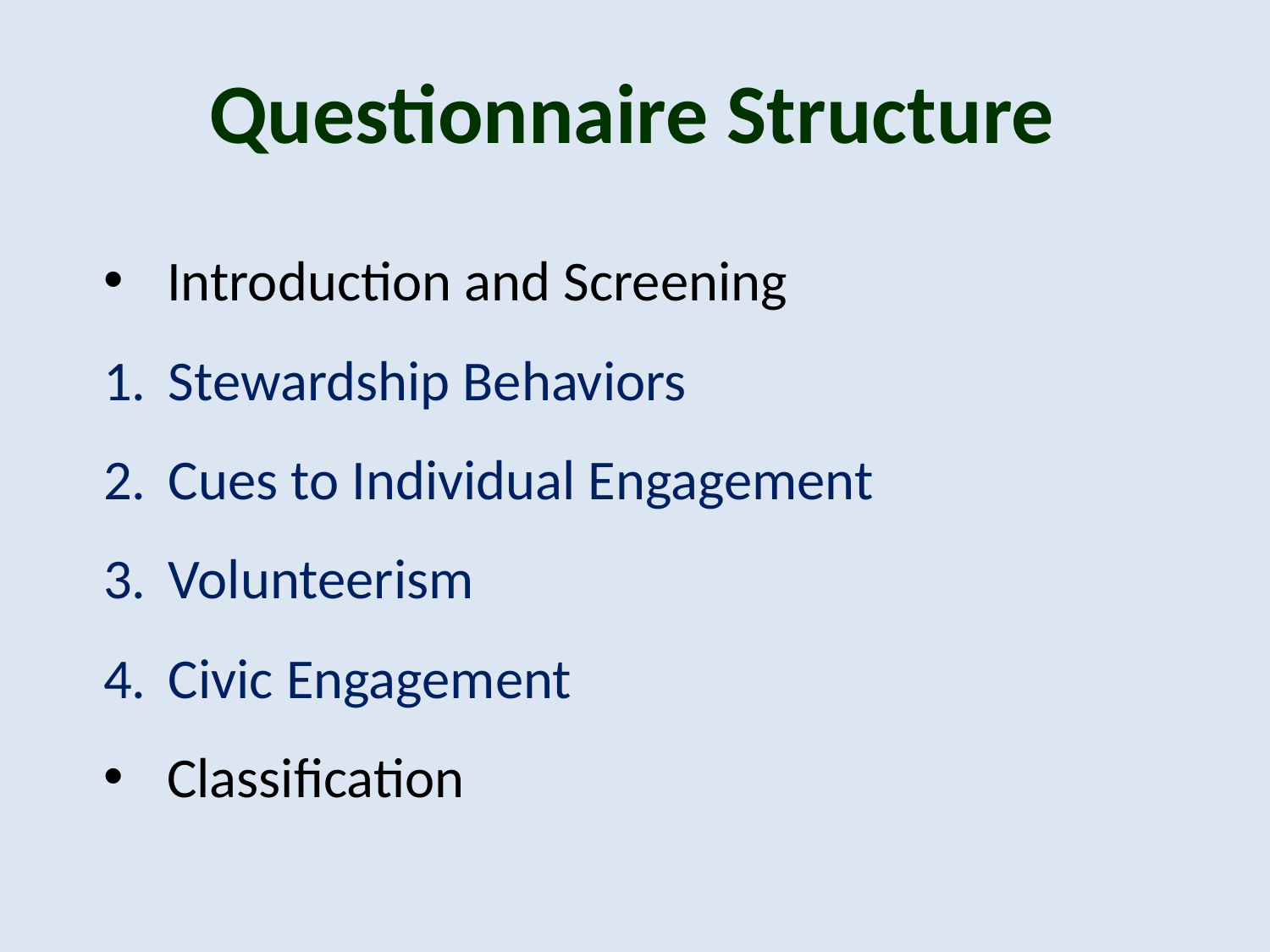

Questionnaire Structure

Introduction and Screening
Stewardship Behaviors
Cues to Individual Engagement
Volunteerism
Civic Engagement
Classification